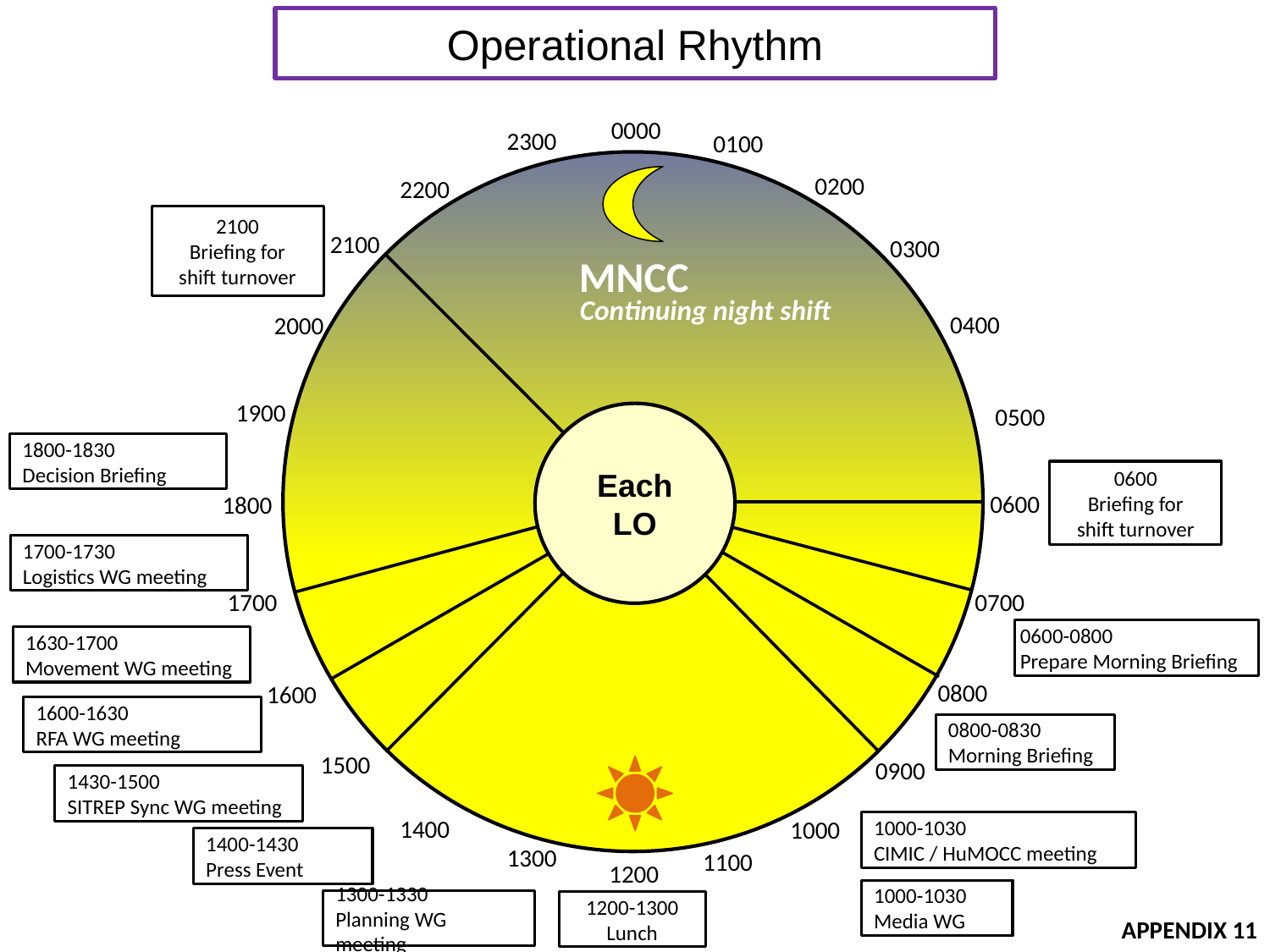

# Operational Rhythm
0000
2300
0100

0200
2200
2100
Briefing for
shift turnover
2100
0300
MNCC
Continuing night shift
0400
2000
1900
0500
Each
LO
1800-1830
Decision Briefing
0600
Briefing for
shift turnover
0600
1800
1700-1730
Logistics WG meeting
1700
0700
0600-0800
Prepare Morning Briefing
1630-1700
Movement WG meeting
0800
1600
1600-1630
RFA WG meeting
0800-0830
Morning Briefing
1500
0900

1430-1500
SITREP Sync WG meeting
1400
1000
1000-1030
CIMIC / HuMOCC meeting
1400-1430
Press Event
1300
1100
1200
1000-1030
Media WG
1300-1330
Planning WG meeting
1200-1300
Lunch
APPENDIX 11